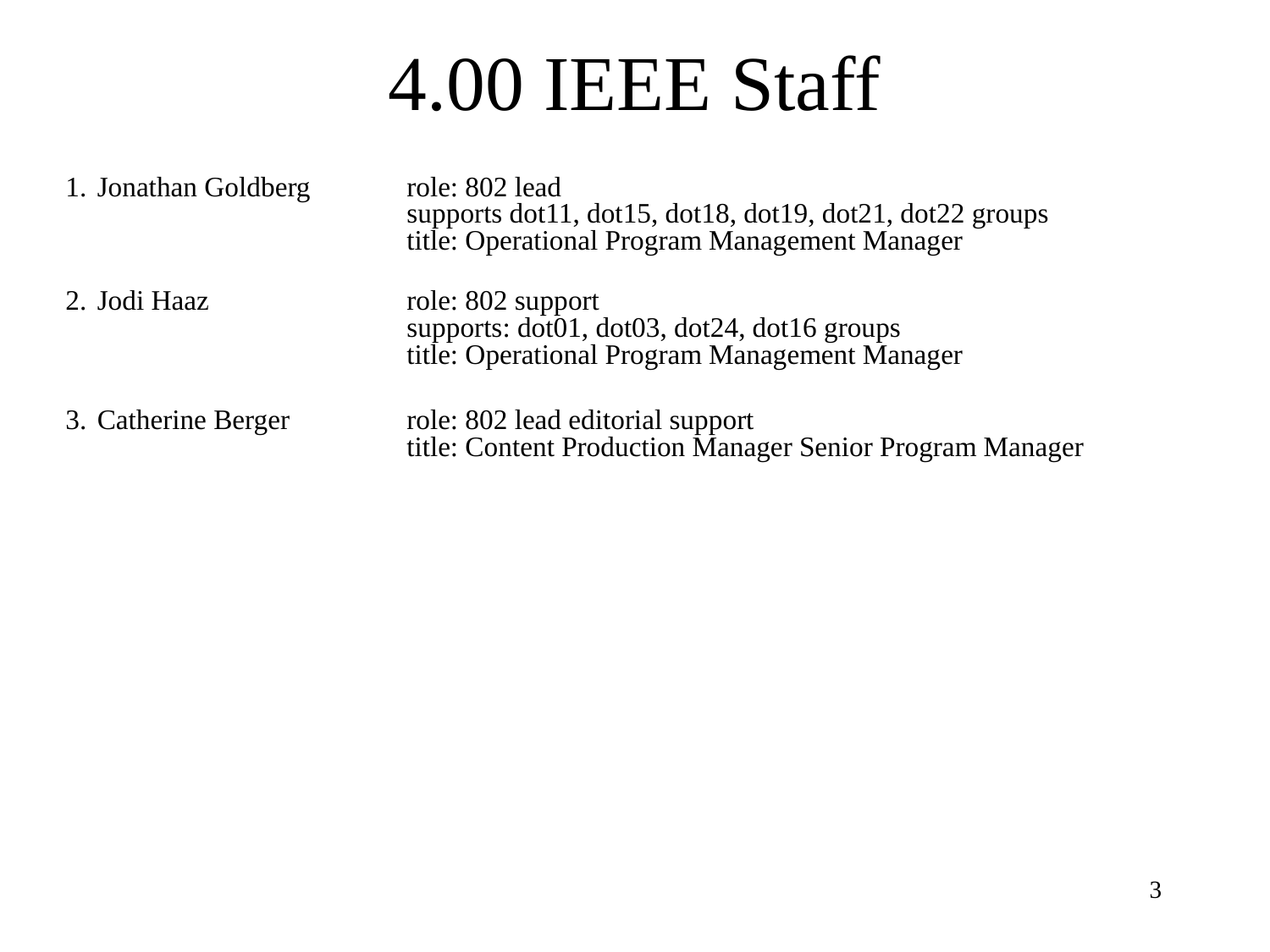

# 4.00 IEEE Staff

Jonathan Goldberg 	role: 802 lead
	supports dot11, dot15, dot18, dot19, dot21, dot22 groups
	title: Operational Program Management Manager
Jodi Haaz	role: 802 support
	supports: dot01, dot03, dot24, dot16 groups
	title: Operational Program Management Manager

Catherine Berger	role: 802 lead editorial support
	title: Content Production Manager Senior Program Manager

3